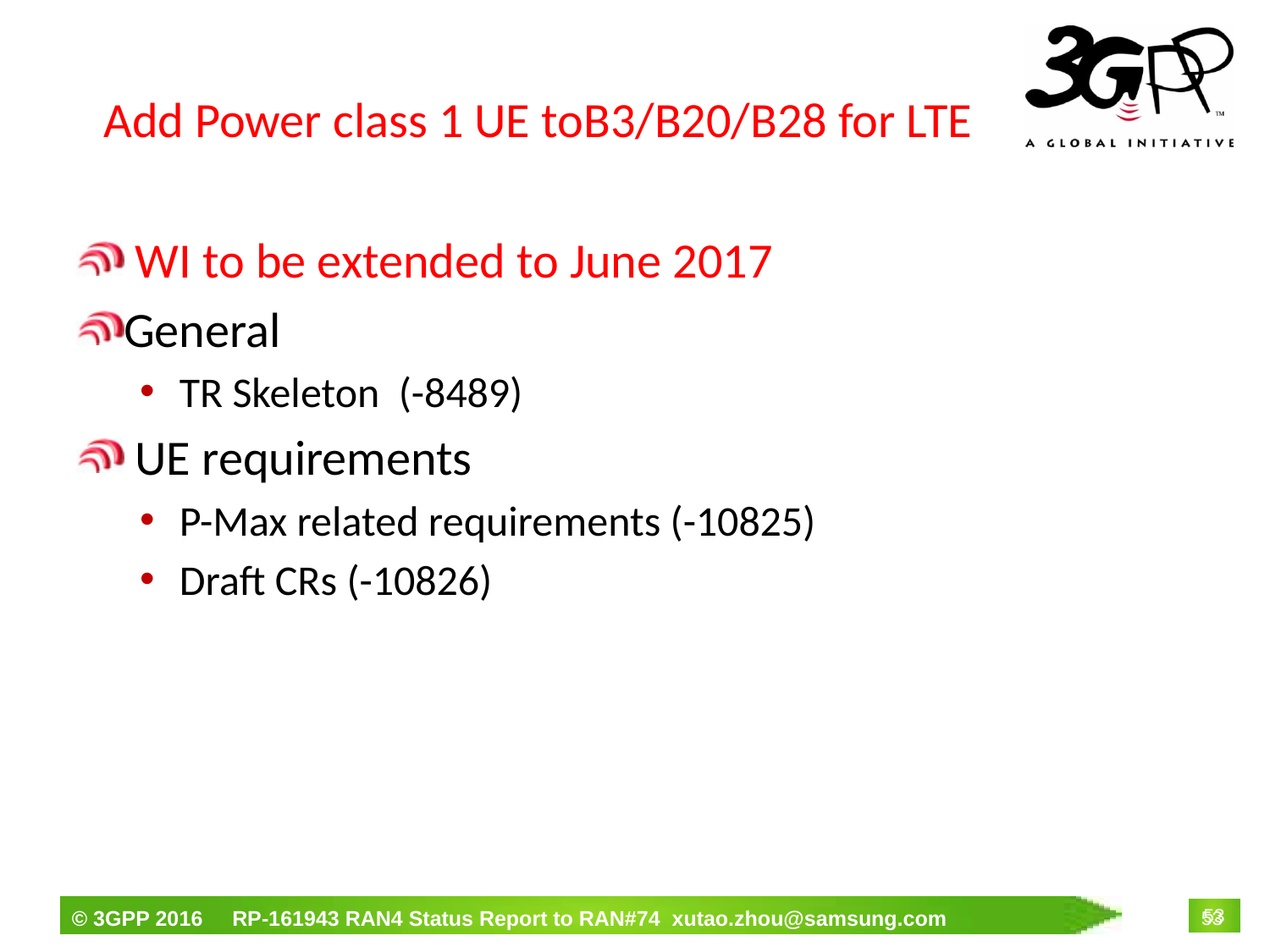

# Add Power class 1 UE toB3/B20/B28 for LTE
 WI to be extended to June 2017
General
TR Skeleton  (-8489)
 UE requirements
P-Max related requirements (-10825)
Draft CRs (-10826)

53